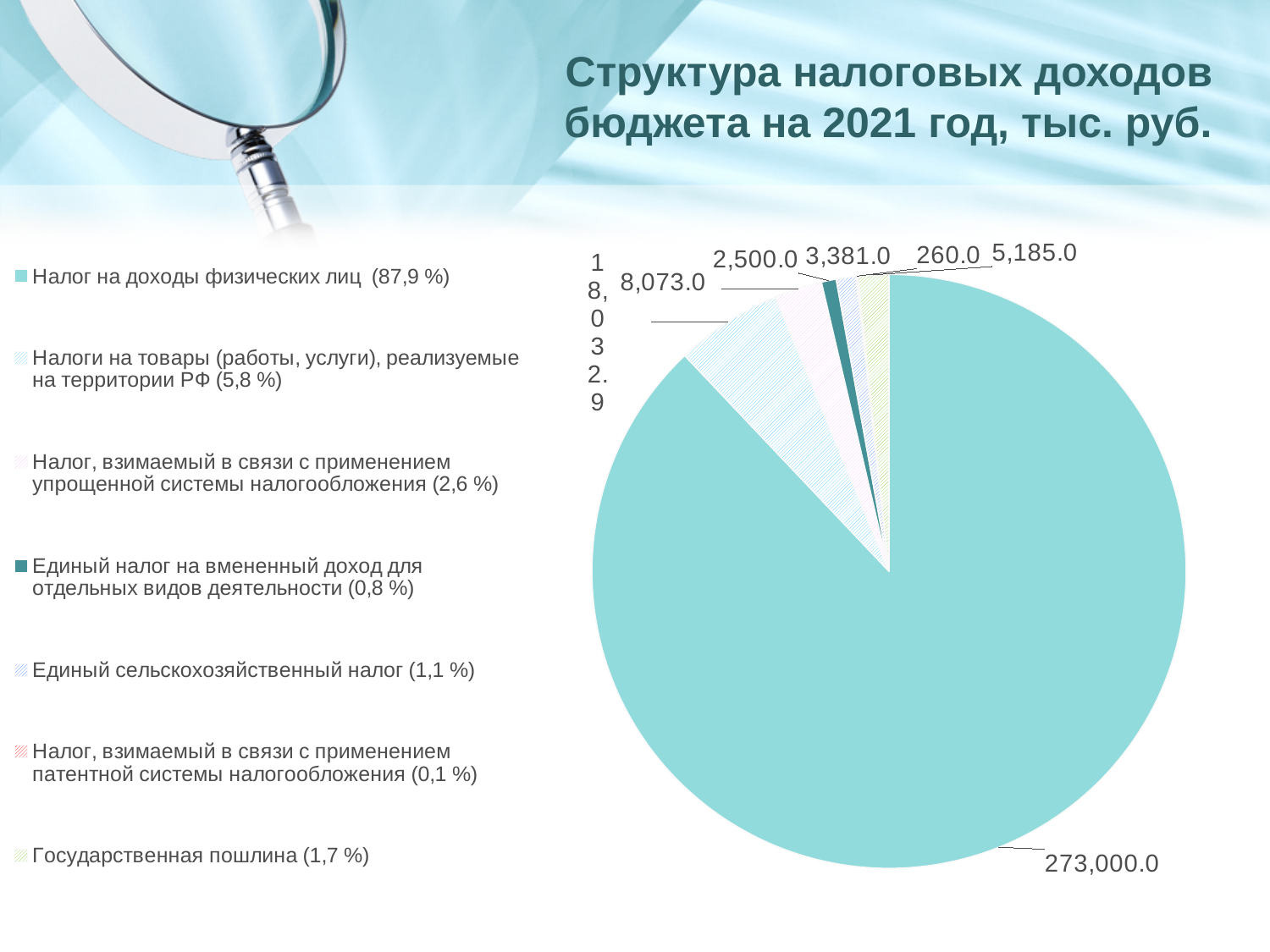

Структура налоговых доходов бюджета на 2021 год, тыс. руб.

### Chart

| Category | Структура налоговых доходов бюджета на 2020 год, тыс. руб.
 |
|---|---|
| Налог на доходы физических лиц  (87,9 %) | 273000.0 |
| Налоги на товары (работы, услуги), реализуемые на территории РФ (5,8 %) | 18032.9 |
| Налог, взимаемый в связи с применением упрощенной системы налогообложения (2,6 %) | 8073.0 |
| Единый налог на вмененный доход для отдельных видов деятельности (0,8 %) | 2500.0 |
| Единый сельскохозяйственный налог (1,1 %) | 3381.0 |
| Налог, взимаемый в связи с применением патентной системы налогообложения (0,1 %) | 260.0 |
| Государственная пошлина (1,7 %) | 5185.0 |